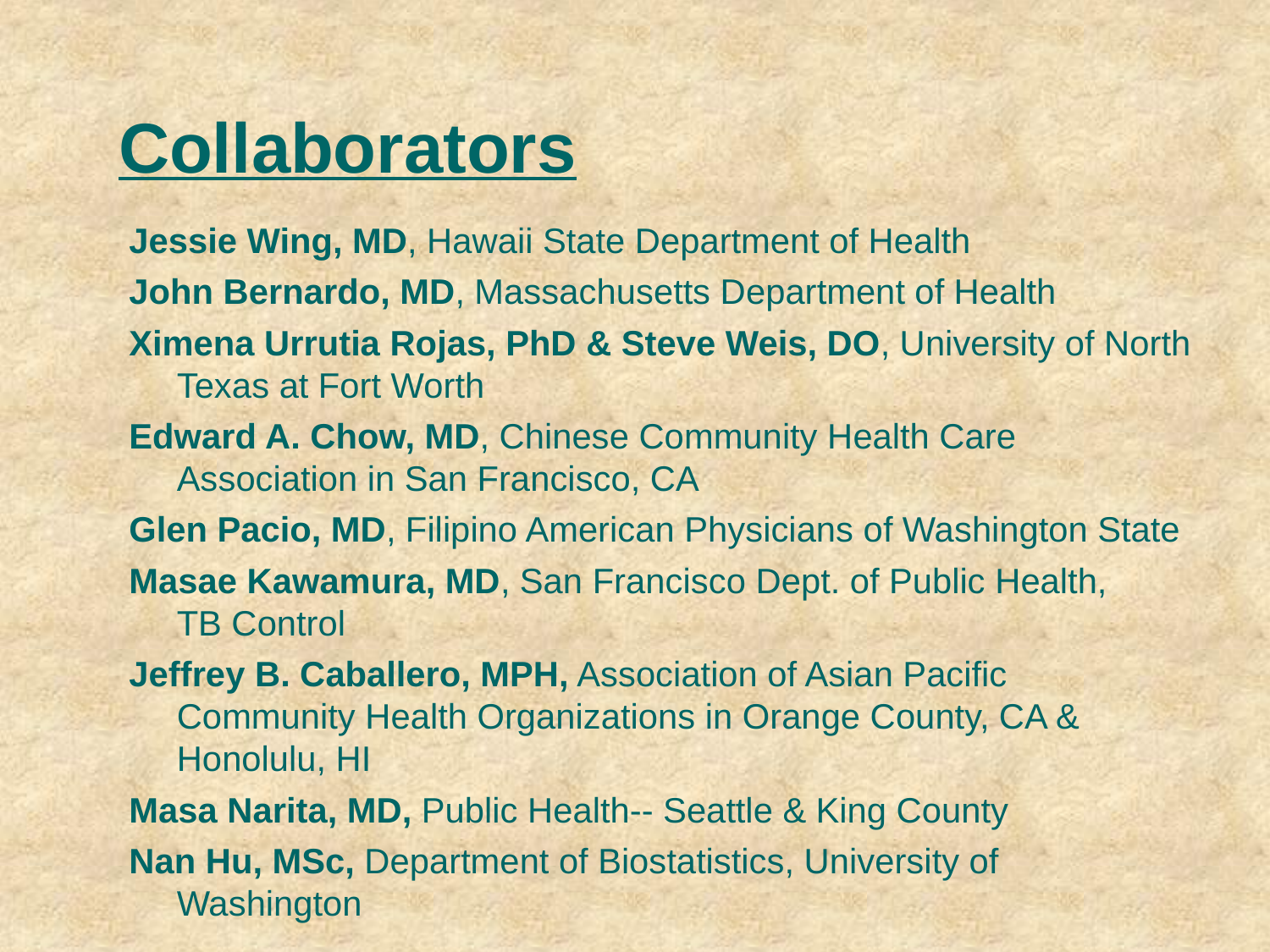

# Collaborators

Jessie Wing, MD, Hawaii State Department of Health
John Bernardo, MD, Massachusetts Department of Health
Ximena Urrutia Rojas, PhD & Steve Weis, DO, University of North Texas at Fort Worth
Edward A. Chow, MD, Chinese Community Health Care Association in San Francisco, CA
Glen Pacio, MD, Filipino American Physicians of Washington State
Masae Kawamura, MD, San Francisco Dept. of Public Health,
TB Control
Jeffrey B. Caballero, MPH, Association of Asian Pacific Community Health Organizations in Orange County, CA & Honolulu, HI
Masa Narita, MD, Public Health-- Seattle & King County
Nan Hu, MSc, Department of Biostatistics, University of Washington